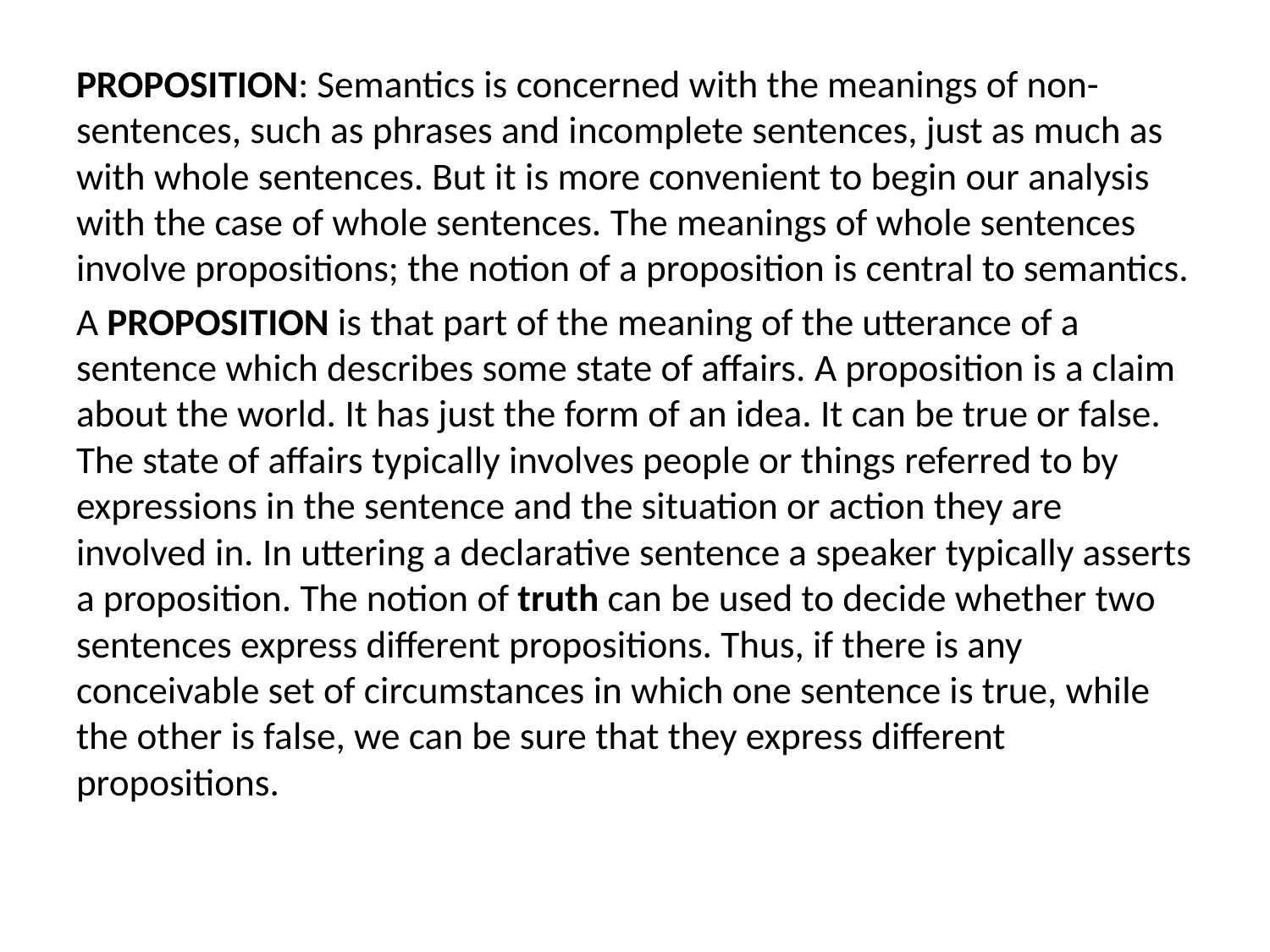

PROPOSITION: Semantics is concerned with the meanings of non- sentences, such as phrases and incomplete sentences, just as much as with whole sentences. But it is more convenient to begin our analysis with the case of whole sentences. The meanings of whole sentences involve propositions; the notion of a proposition is central to semantics.
A PROPOSITION is that part of the meaning of the utterance of a sentence which describes some state of aﬀairs. A proposition is a claim about the world. It has just the form of an idea. It can be true or false. The state of aﬀairs typically involves people or things referred to by expressions in the sentence and the situation or action they are involved in. In uttering a declarative sentence a speaker typically asserts a proposition. The notion of truth can be used to decide whether two sentences express diﬀerent propositions. Thus, if there is any conceivable set of circumstances in which one sentence is true, while the other is false, we can be sure that they express diﬀerent propositions.